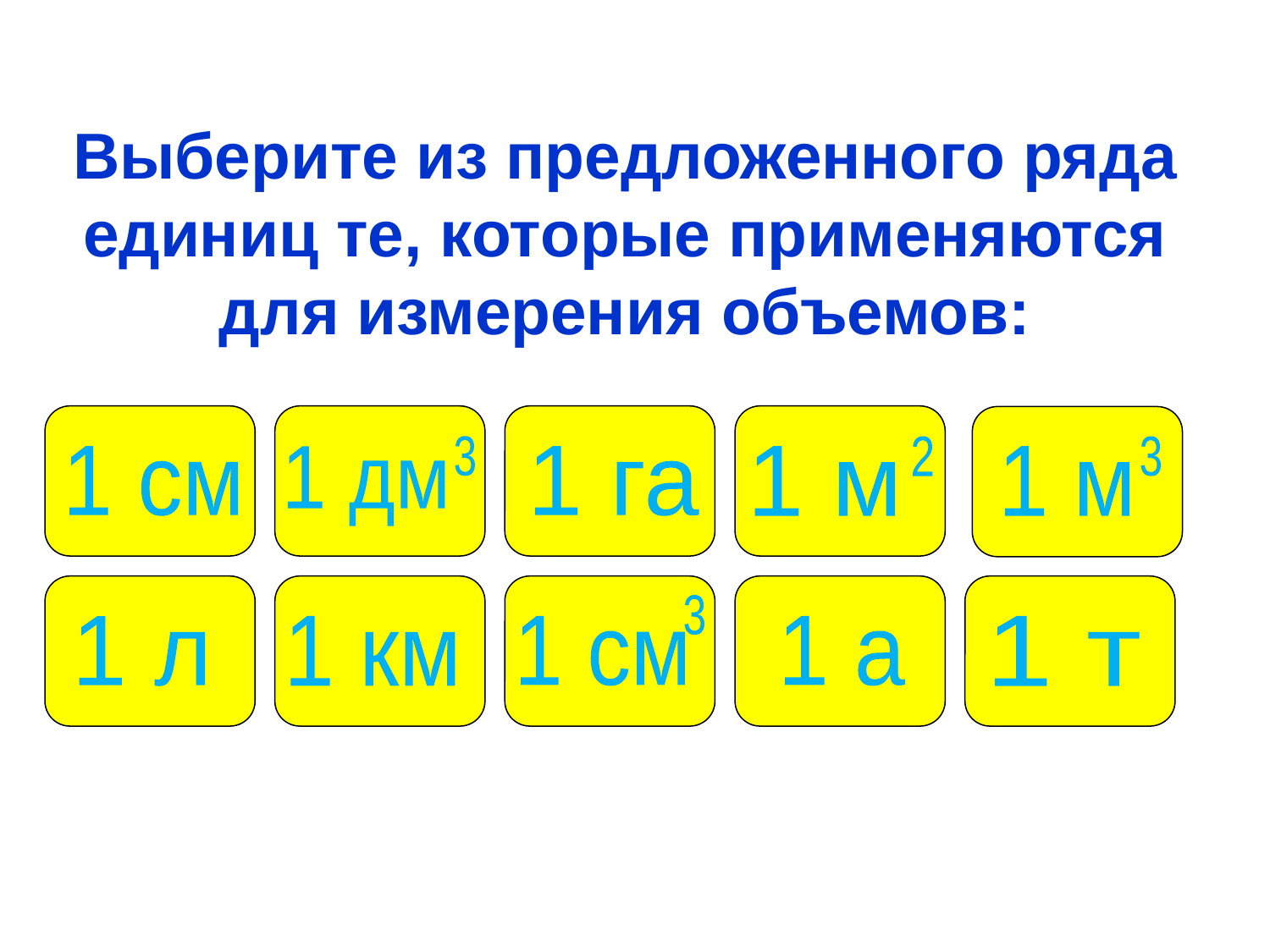

# Выберите из предложенного ряда единиц те, которые применяются для измерения объемов:

3
2
3
1 см
1 га
1 м
1 м
1 дм

3
1 км
1 см
1 а
1 т
1 л